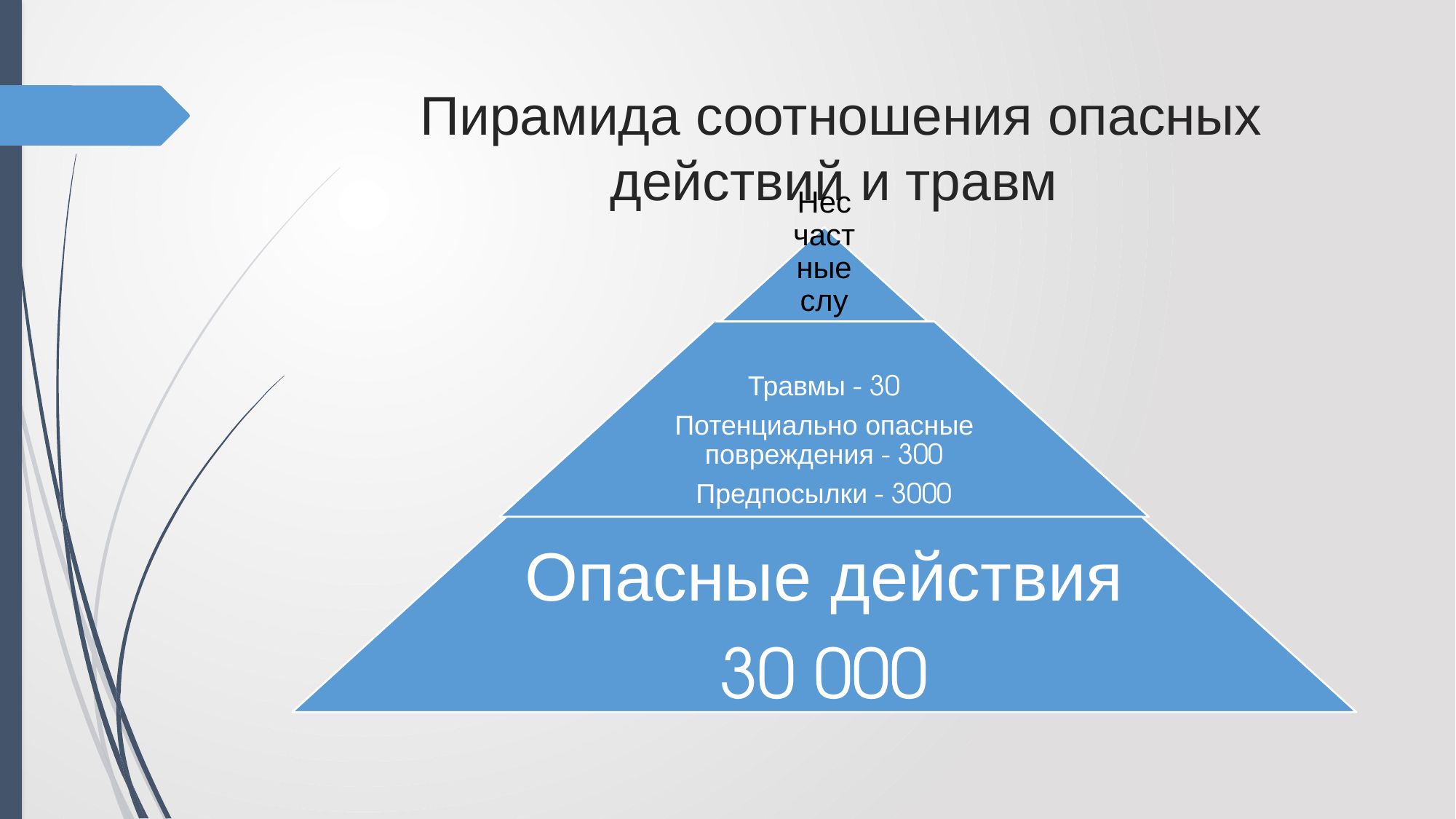

# Пирамида соотношения опасных действий и травм

Несчастные случаи - 1

Травмы - 30
Потенциально опасные повреждения - 300
Предпосылки - 3000
Опасные действия
30 000